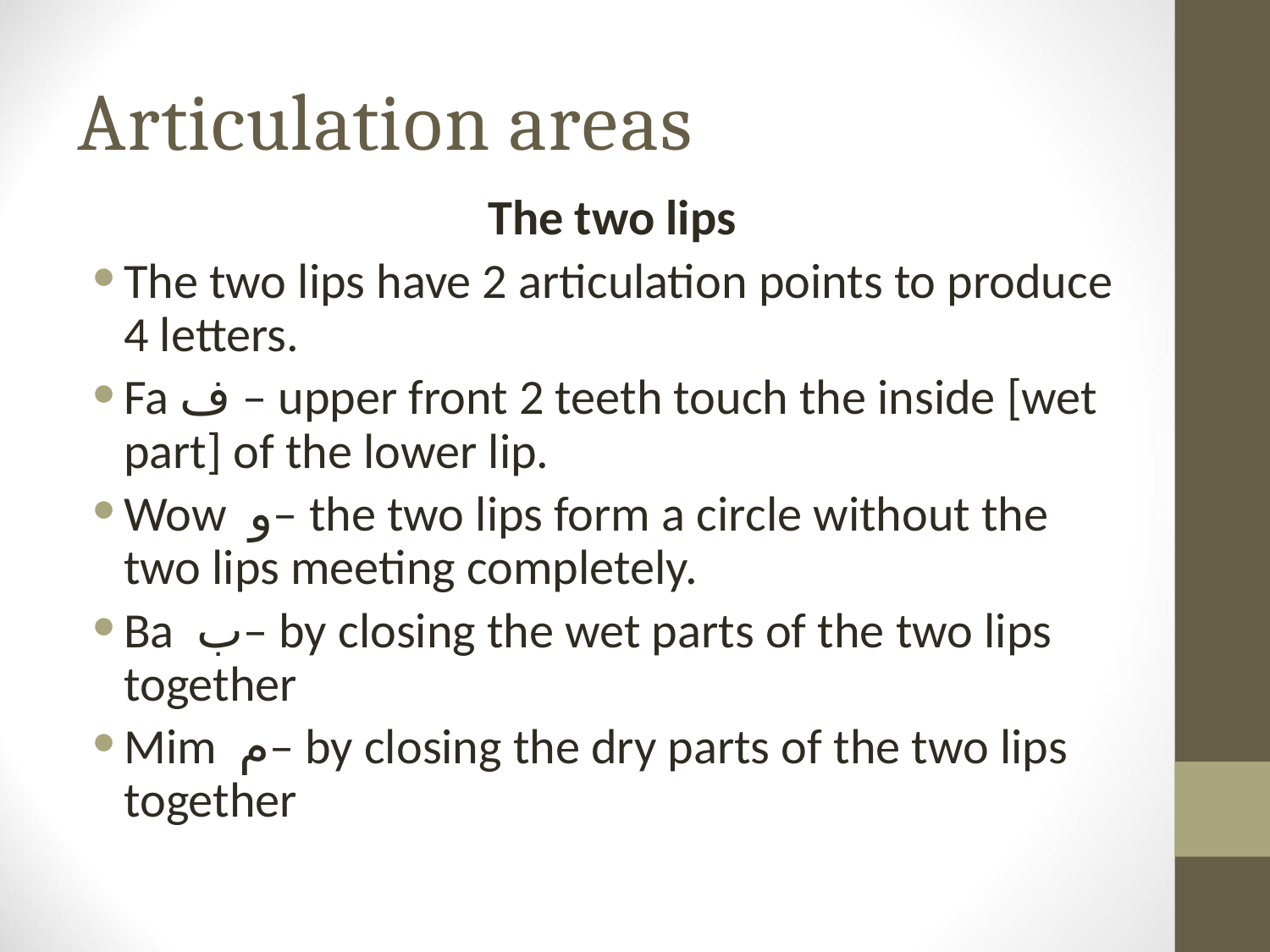

# Articulation areas
The two lips
The two lips have 2 articulation points to produce 4 letters.
Fa ف – upper front 2 teeth touch the inside [wet part] of the lower lip.
Wow  و– the two lips form a circle without the two lips meeting completely.
Ba  ب– by closing the wet parts of the two lips together
Mim  م– by closing the dry parts of the two lips together